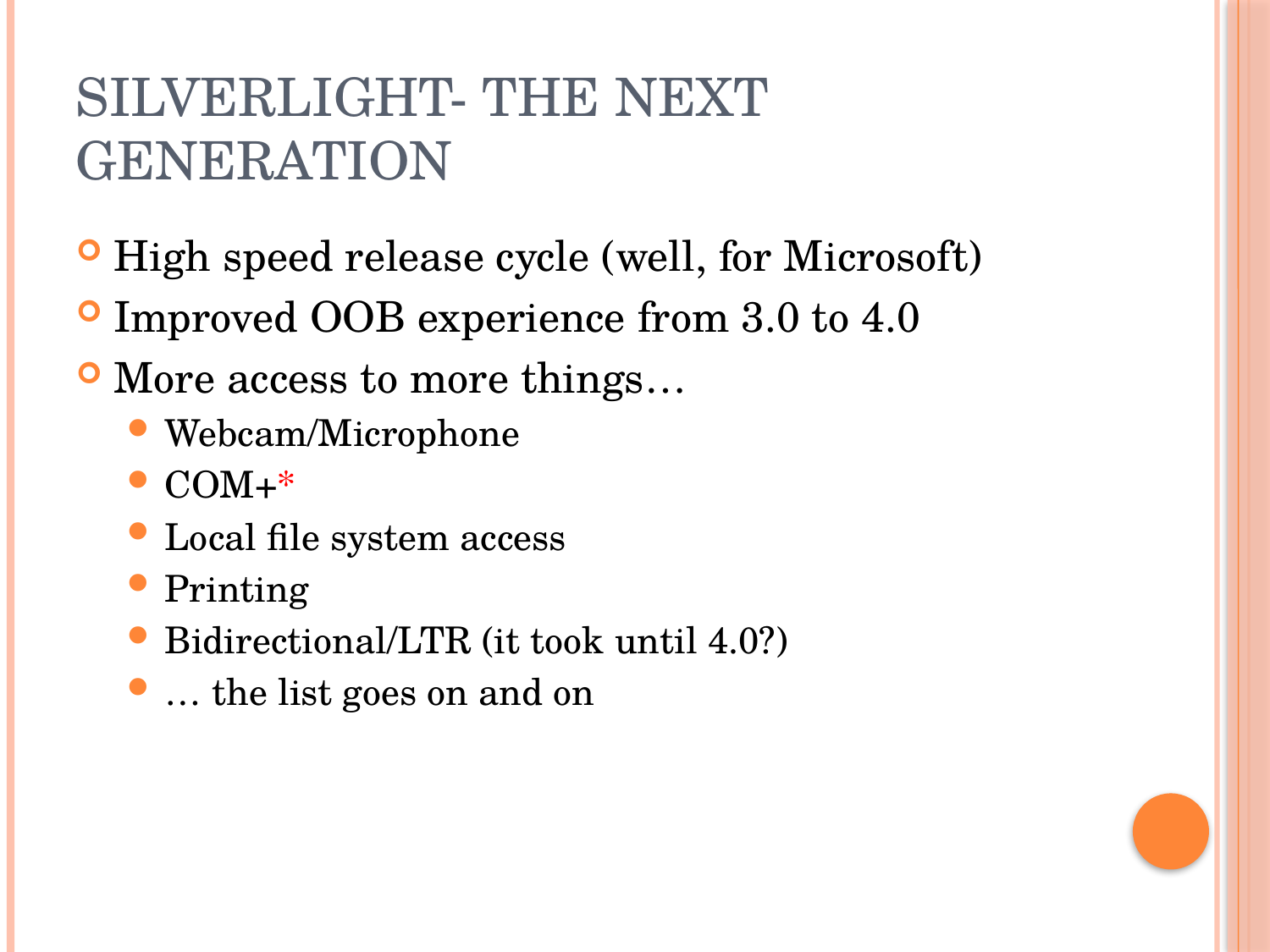

# Silverlight- The next generation
High speed release cycle (well, for Microsoft)
Improved OOB experience from 3.0 to 4.0
More access to more things…
Webcam/Microphone
COM+*
Local file system access
Printing
Bidirectional/LTR (it took until 4.0?)
… the list goes on and on